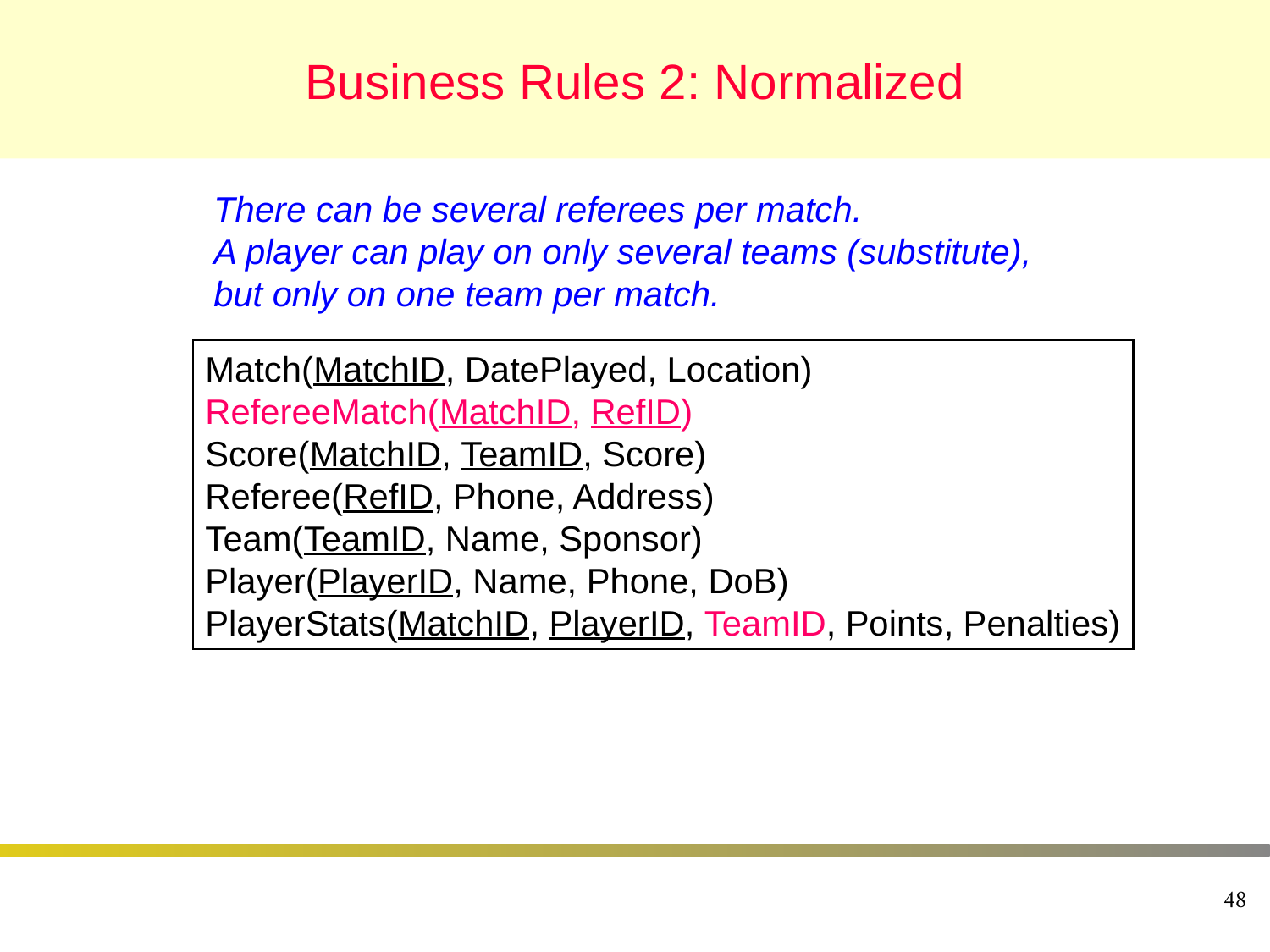

# Business Rules 2: Normalized
There can be several referees per match.
A player can play on only several teams (substitute),
but only on one team per match.
Match(MatchID, DatePlayed, Location)
RefereeMatch(MatchID, RefID)
Score(MatchID, TeamID, Score)
Referee(RefID, Phone, Address)
Team(TeamID, Name, Sponsor)
Player(PlayerID, Name, Phone, DoB)
PlayerStats(MatchID, PlayerID, TeamID, Points, Penalties)
48